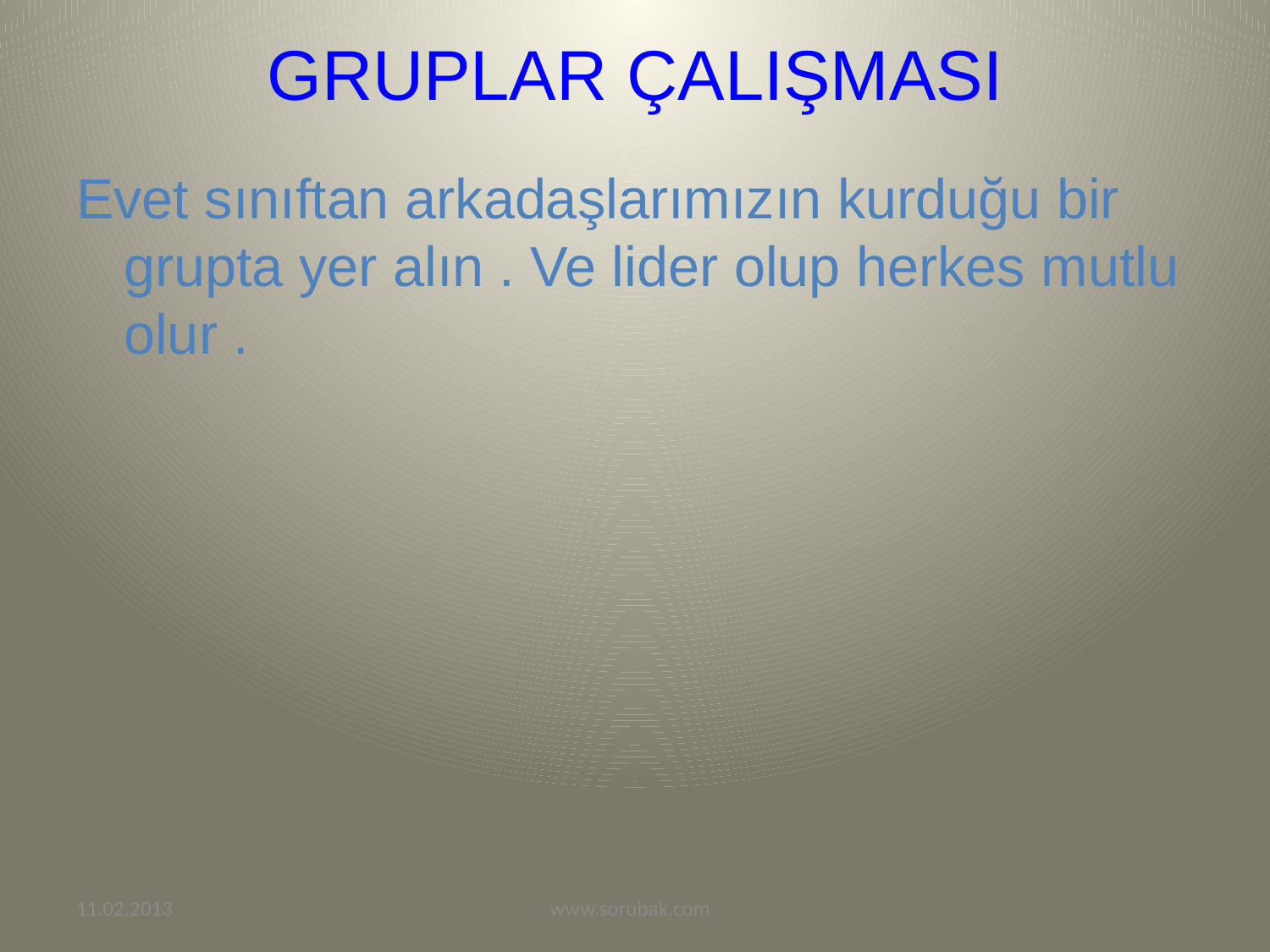

# GRUPLAR ÇALIŞMASI
Evet sınıftan arkadaşlarımızın kurduğu bir grupta yer alın . Ve lider olup herkes mutlu olur .
11.02.2013
www.sorubak.com